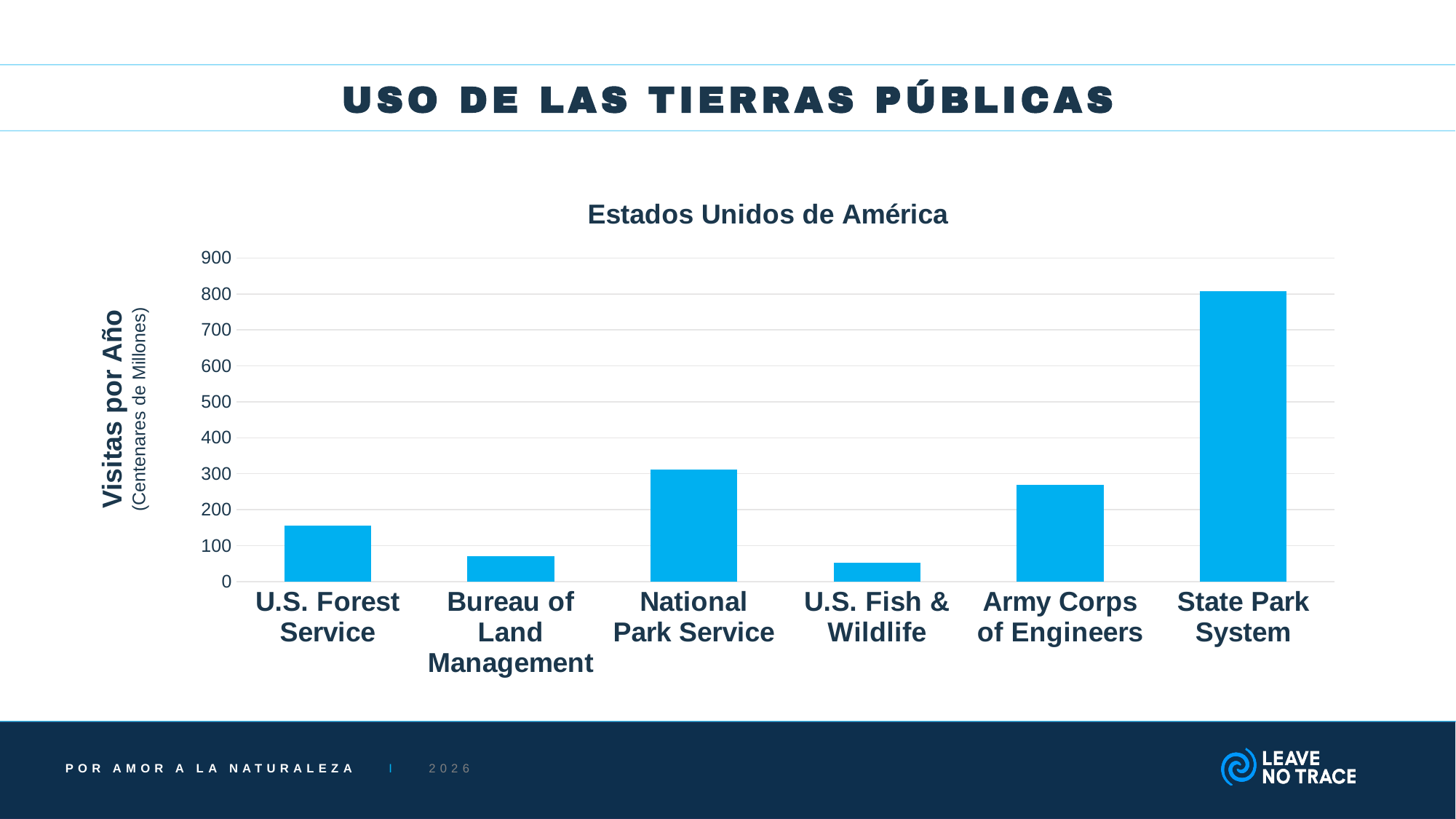

ICON STYLE
USO DE LAS TIERRAS PÚBLICAS

### Chart: Estados Unidos de América

| Category | Series 1 |
|---|---|
| U.S. Forest Service | 156.0 |
| Bureau of Land Management | 71.0 |
| National Park Service | 312.0 |
| U.S. Fish & Wildlife | 53.0 |
| Army Corps of Engineers | 268.0 |
| State Park System | 807.0 |
Visitas por Año
(Centenares de Millones)